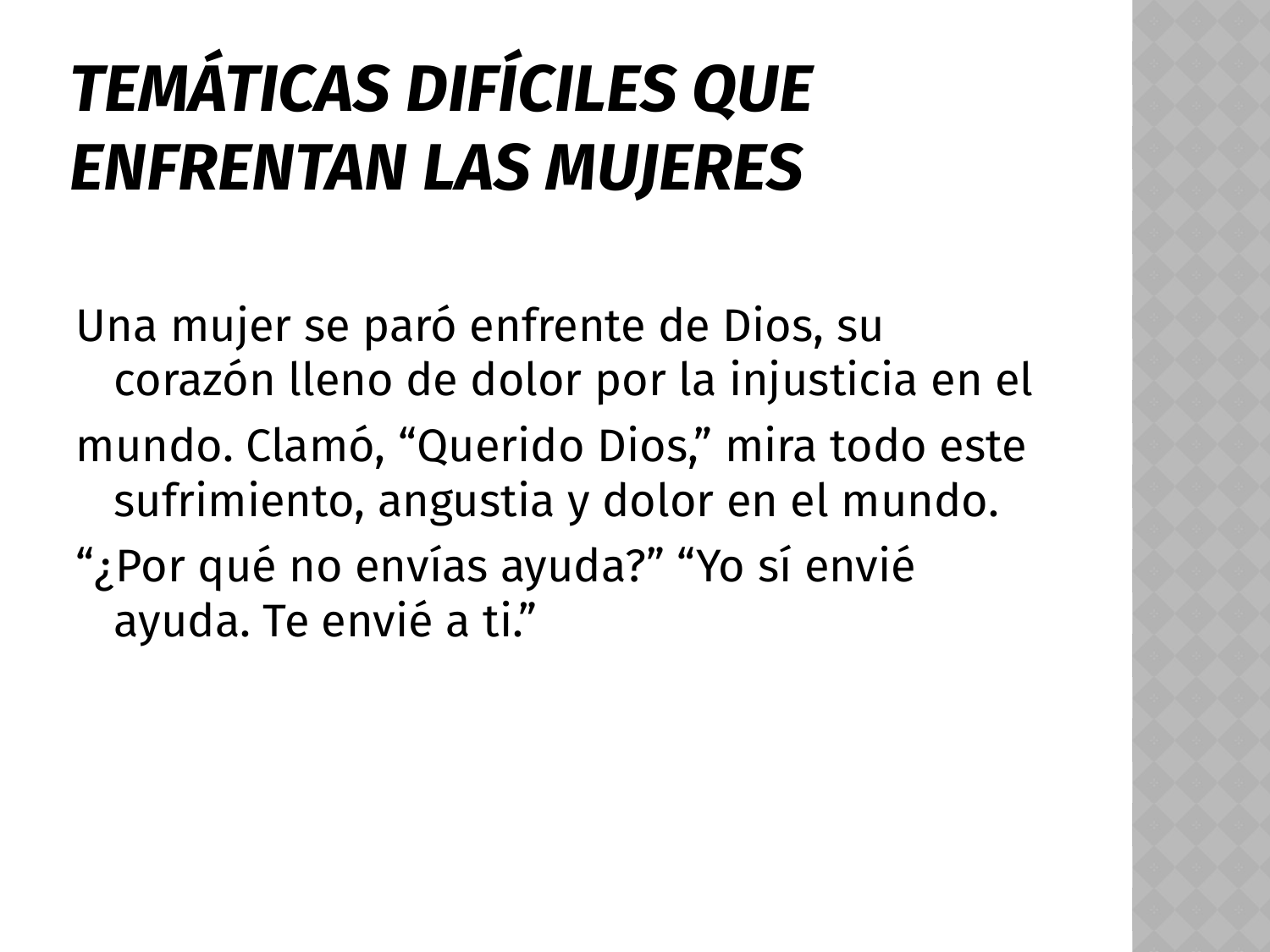

# TEMÁTICAS DIFÍCILES QUE ENFRENTAN LAS MUJERES

Una mujer se paró enfrente de Dios, su corazón lleno de dolor por la injusticia en el
mundo. Clamó, “Querido Dios,” mira todo este sufrimiento, angustia y dolor en el mundo.
“¿Por qué no envías ayuda?” “Yo sí envié ayuda. Te envié a ti.”